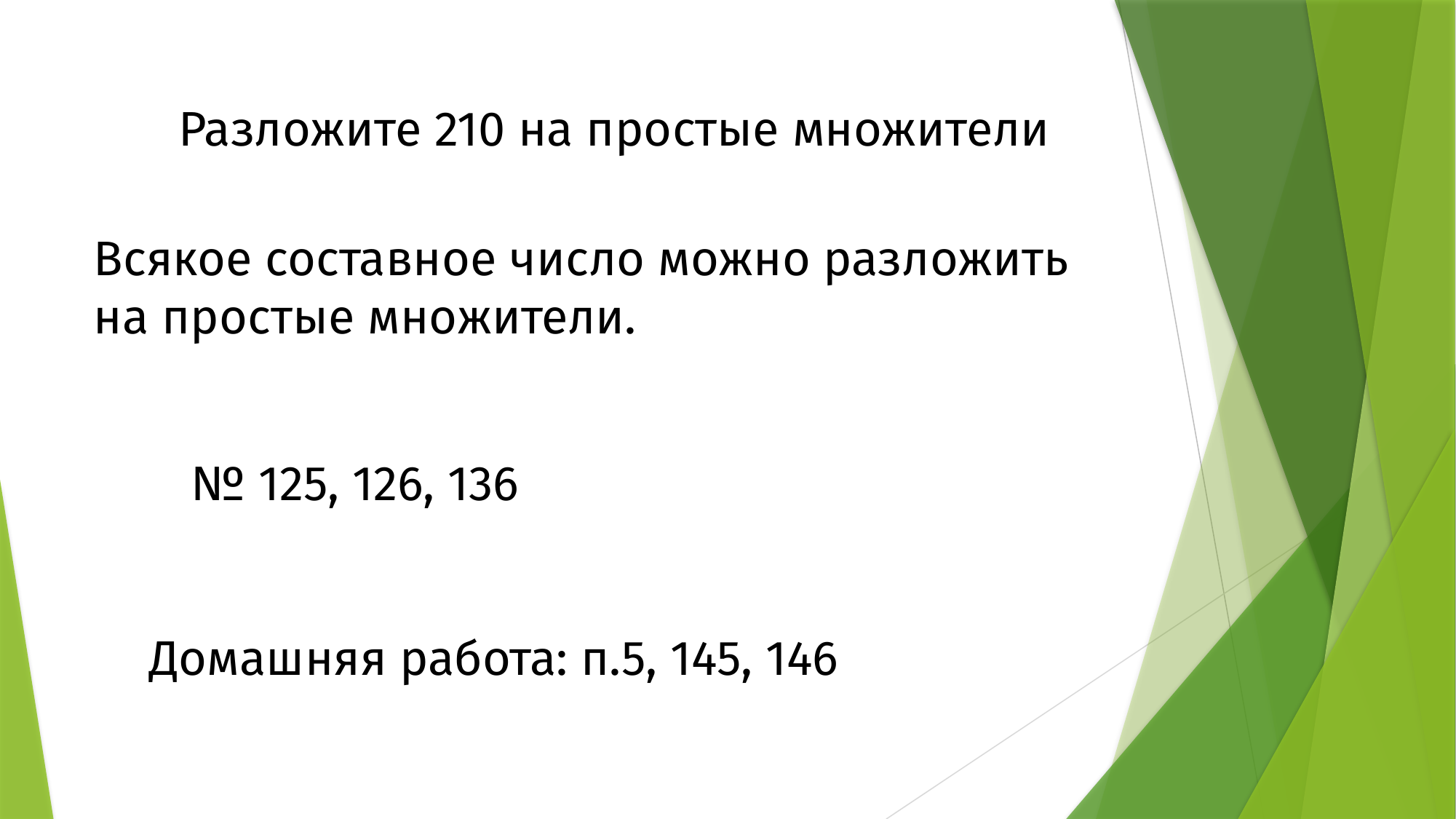

Разложите 210 на простые множители
Всякое составное число можно разложить
на простые множители.
№ 125, 126, 136
Домашняя работа: п.5, 145, 146